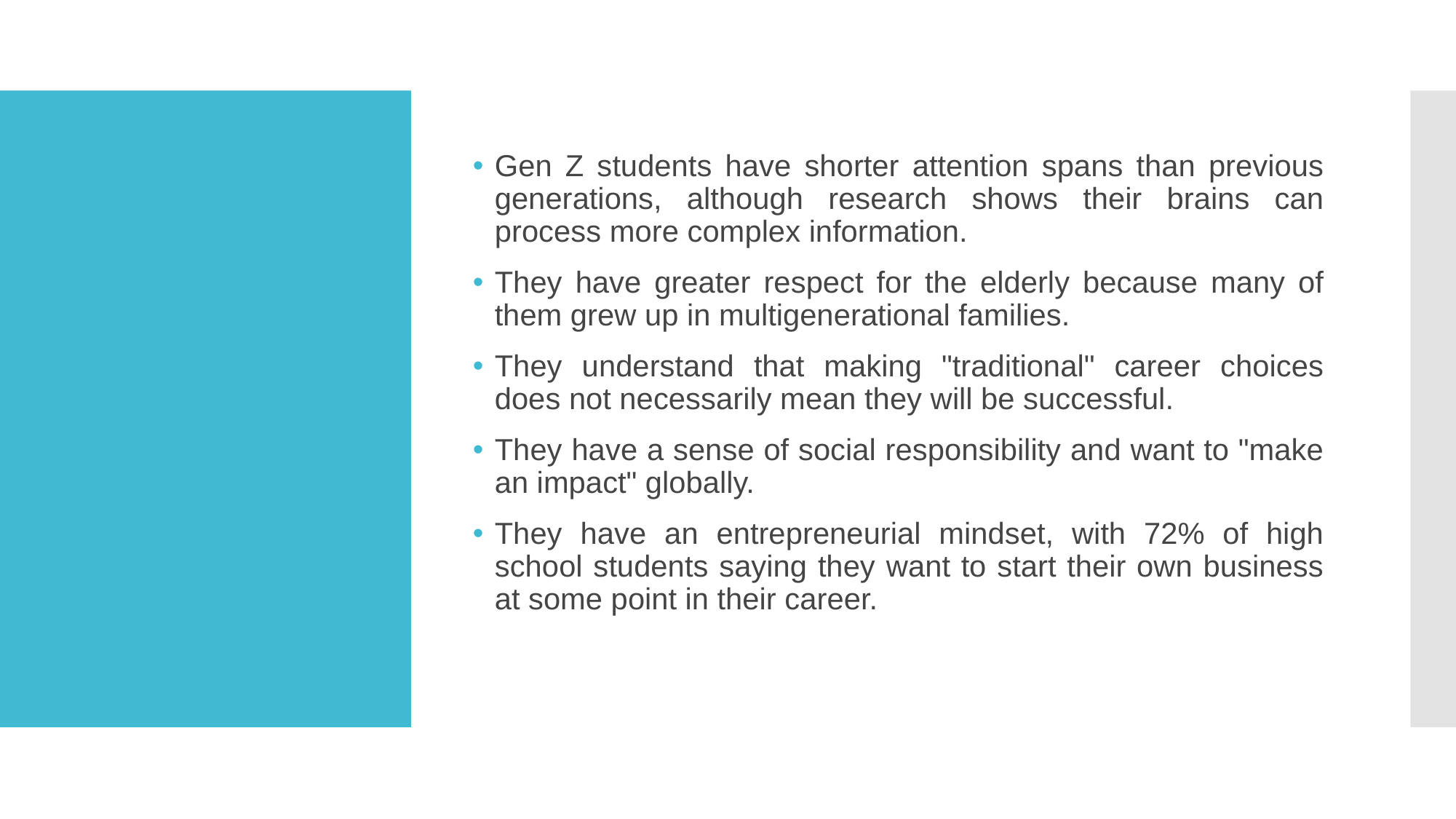

Gen Z students have shorter attention spans than previous generations, although research shows their brains can process more complex information.
They have greater respect for the elderly because many of them grew up in multigenerational families.
They understand that making "traditional" career choices does not necessarily mean they will be successful.
They have a sense of social responsibility and want to "make an impact" globally.
They have an entrepreneurial mindset, with 72% of high school students saying they want to start their own business at some point in their career.

#